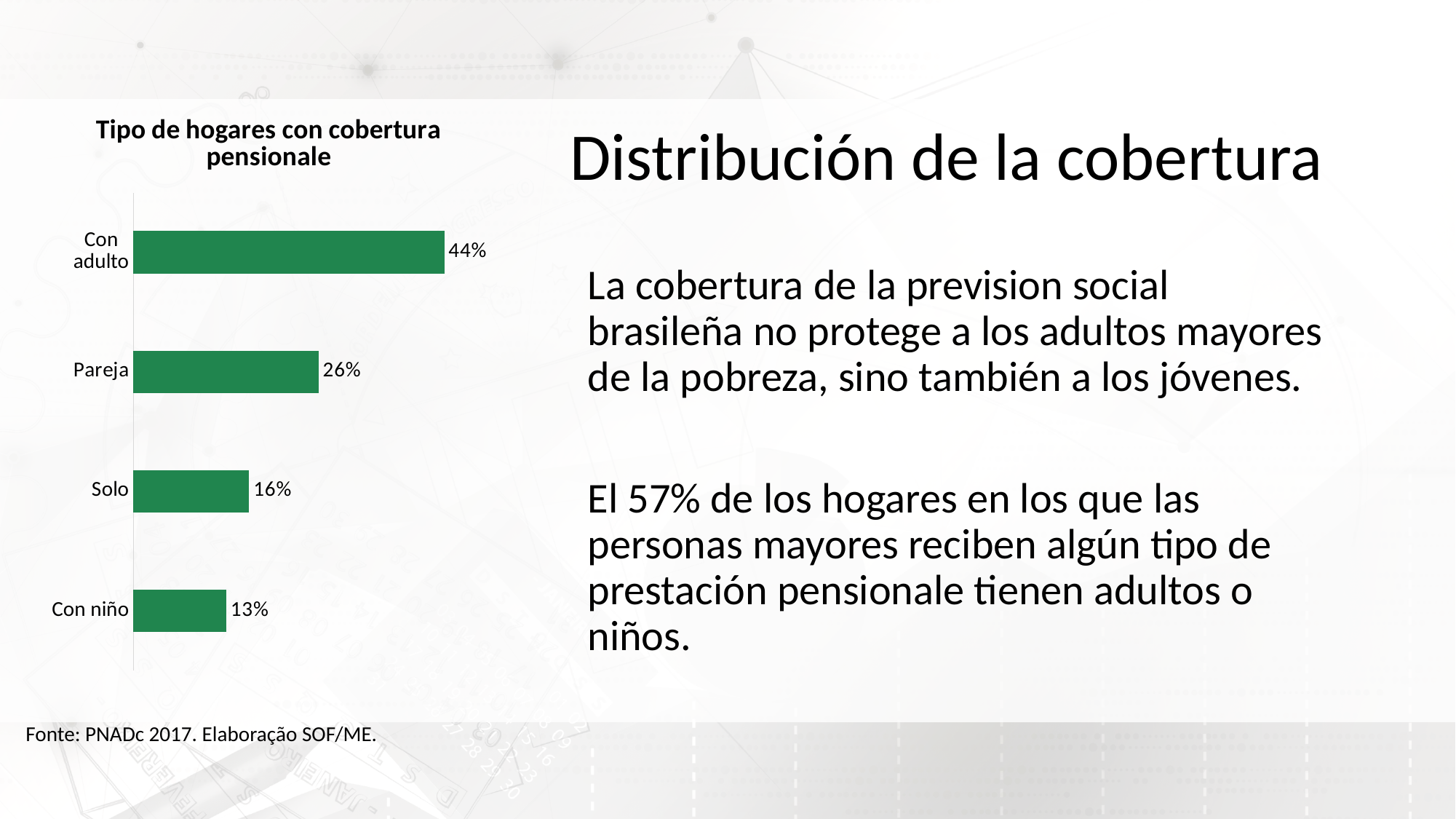

# Distribución de la cobertura

### Chart: Tipo de hogares con cobertura pensionale

| Category | % |
|---|---|
| Con niño | 0.13167632 |
| Solo | 0.16417322 |
| Pareja | 0.2628988 |
| Con adulto | 0.44125166 |
La cobertura de la prevision social brasileña no protege a los adultos mayores de la pobreza, sino también a los jóvenes.

El 57% de los hogares en los que las personas mayores reciben algún tipo de prestación pensionale tienen adultos o niños.
Fonte: PNADc 2017. Elaboração SOF/ME.